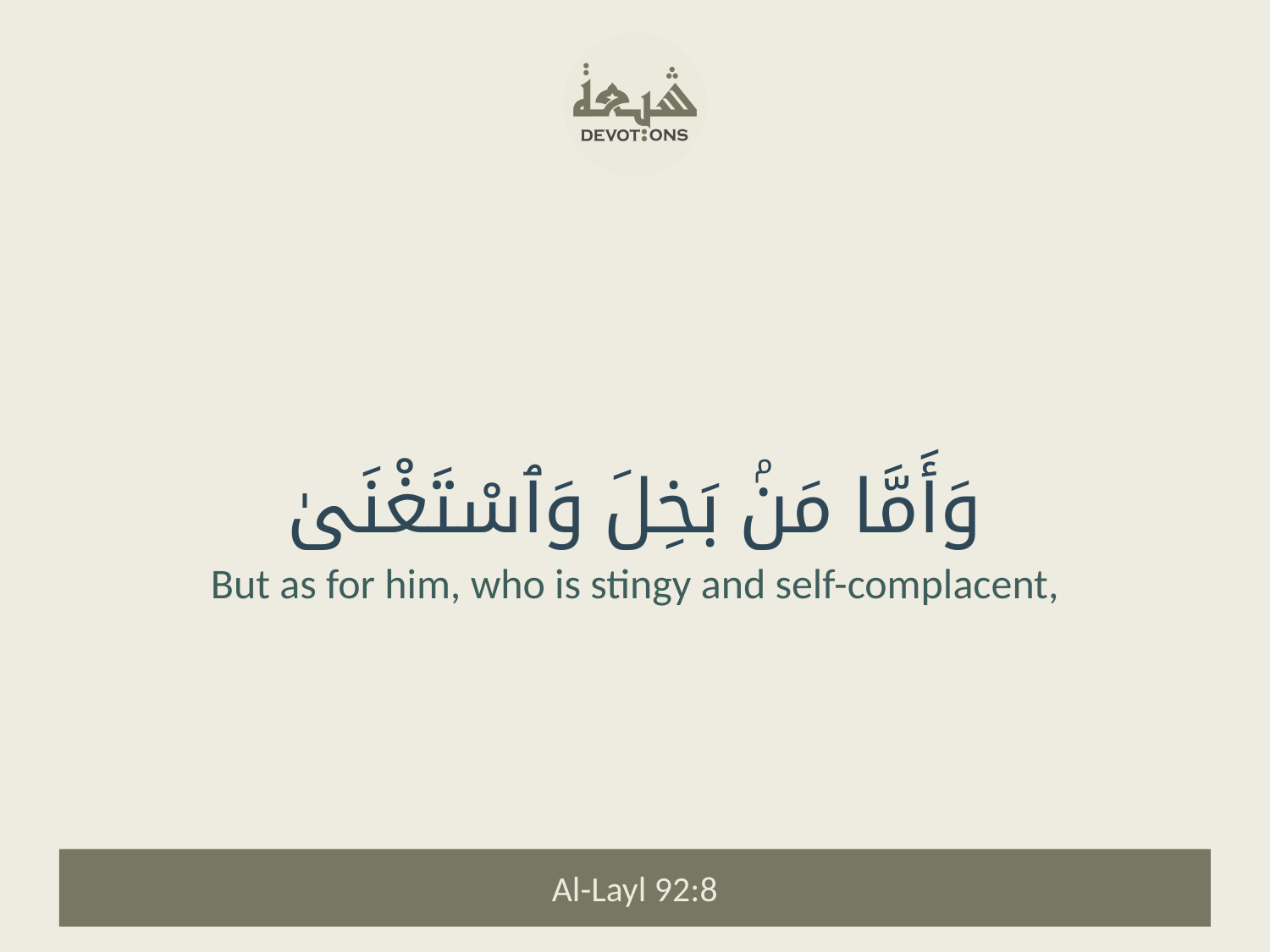

وَأَمَّا مَنۢ بَخِلَ وَٱسْتَغْنَىٰ
But as for him, who is stingy and self-complacent,
Al-Layl 92:8